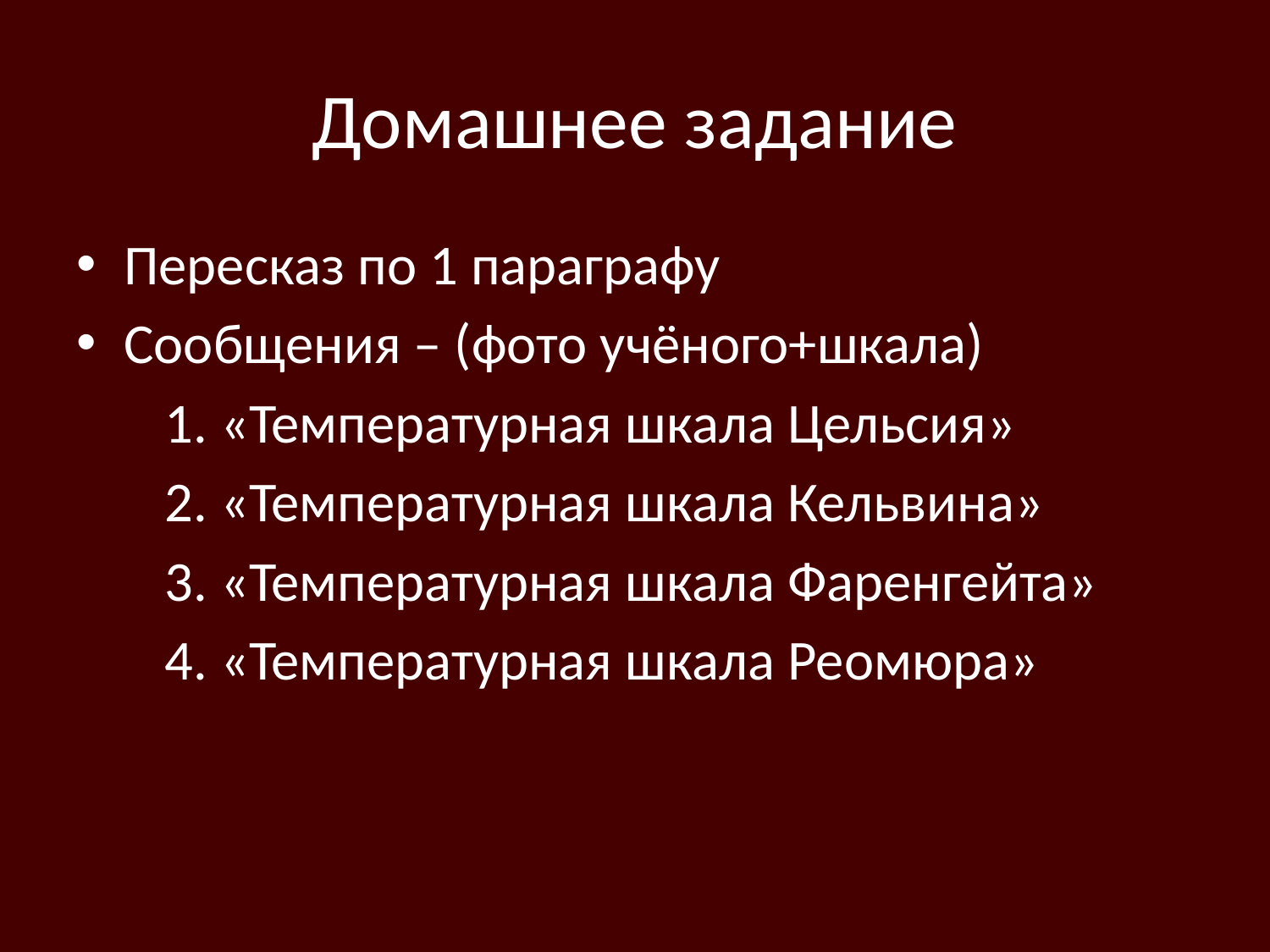

# Домашнее задание
Пересказ по 1 параграфу
Сообщения – (фото учёного+шкала)
 «Температурная шкала Цельсия»
 «Температурная шкала Кельвина»
 «Температурная шкала Фаренгейта»
 «Температурная шкала Реомюра»